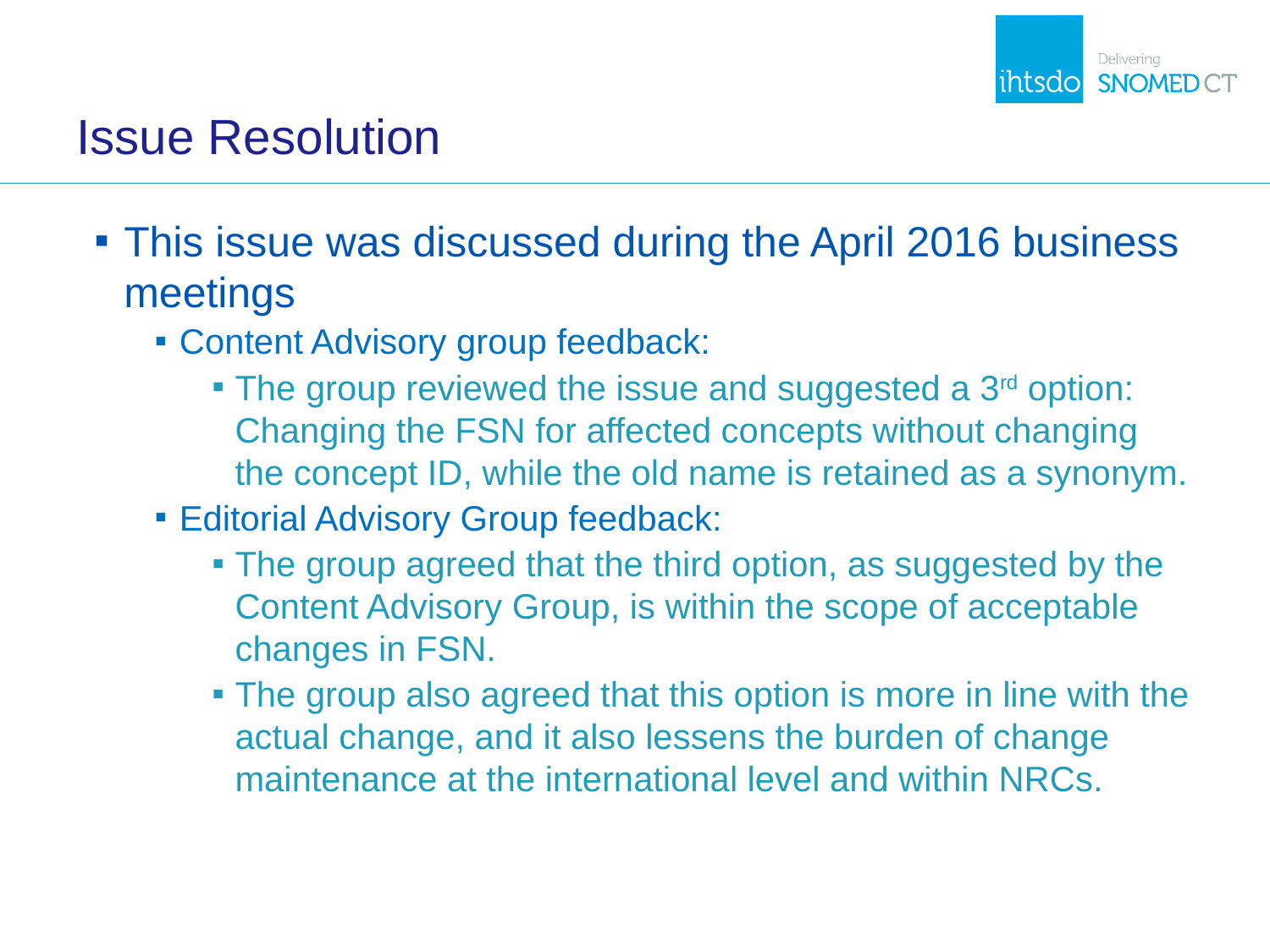

# Issue Resolution
This issue was discussed during the April 2016 business meetings
Content Advisory group feedback:
The group reviewed the issue and suggested a 3rd option: Changing the FSN for affected concepts without changing the concept ID, while the old name is retained as a synonym.
Editorial Advisory Group feedback:
The group agreed that the third option, as suggested by the Content Advisory Group, is within the scope of acceptable changes in FSN.
The group also agreed that this option is more in line with the actual change, and it also lessens the burden of change maintenance at the international level and within NRCs.